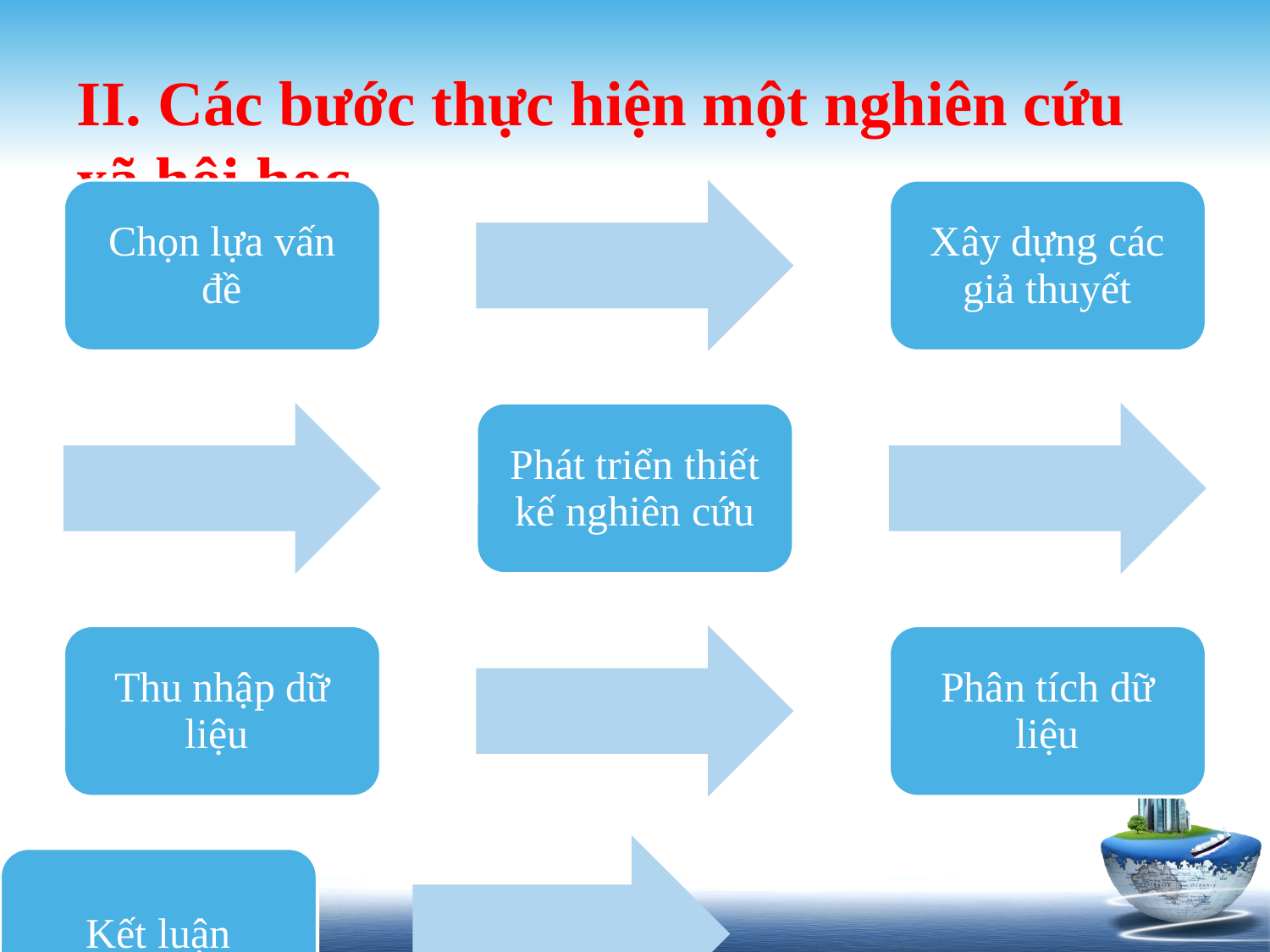

# II. Các bước thực hiện một nghiên cứu xã hội học
Chọn lựa vấn đề
Xây dựng các giả thuyết
Phát triển thiết kế nghiên cứu
Thu nhập dữ liệu
Phân tích dữ liệu
Kết luận